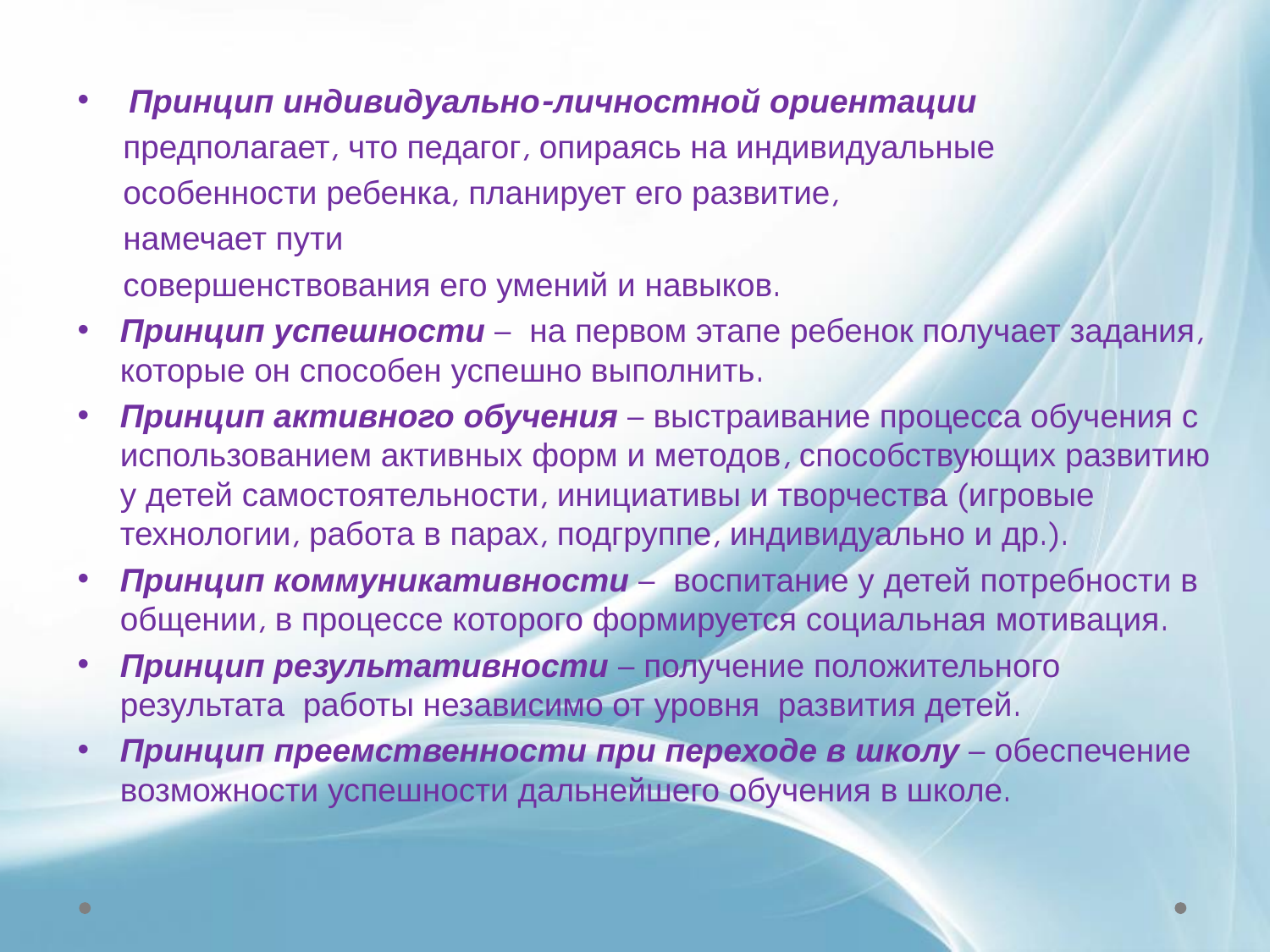

#

 Принцип индивидуально-личностной ориентации
     предполагает, что педагог, опираясь на индивидуальные
     особенности ребенка, планирует его развитие,
     намечает пути
     совершенствования его умений и навыков.
Принцип успешности –  на первом этапе ребенок получает задания, которые он способен успешно выполнить.
Принцип активного обучения – выстраивание процесса обучения с использованием активных форм и методов, способствующих развитию у детей самостоятельности, инициативы и творчества (игровые технологии, работа в парах, подгруппе, индивидуально и др.).
Принцип коммуникативности –  воспитание у детей потребности в общении, в процессе которого формируется социальная мотивация.
Принцип результативности – получение положительного результата  работы независимо от уровня  развития детей.
Принцип преемственности при переходе в школу – обеспечение возможности успешности дальнейшего обучения в школе.